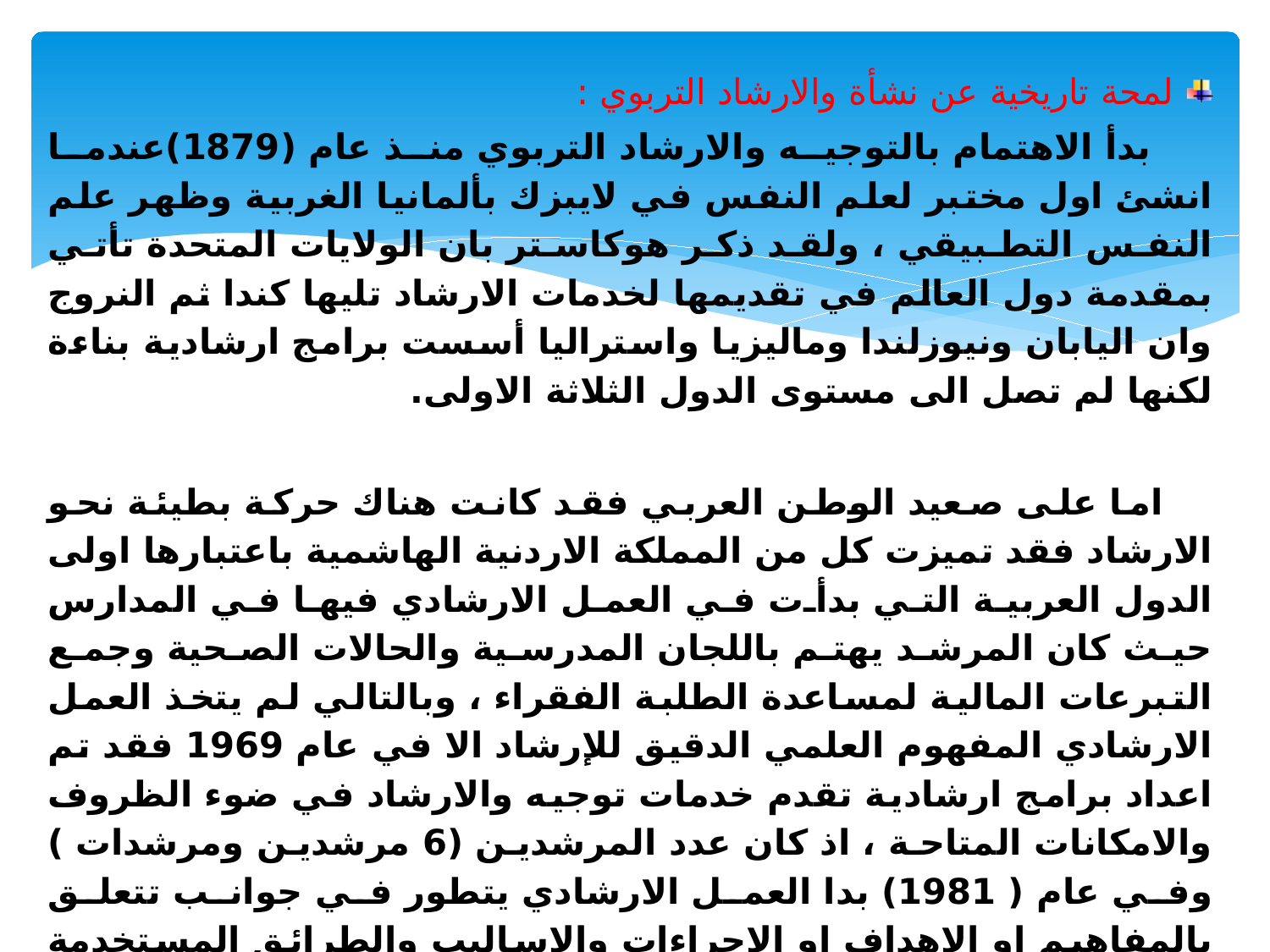

لمحة تاريخية عن نشأة والارشاد التربوي :
     بدأ الاهتمام بالتوجيه والارشاد التربوي منذ عام (1879)عندما انشئ اول مختبر لعلم النفس في لايبزك بألمانيا الغربية وظهر علم النفس التطبيقي ، ولقد ذكر هوكاستر بان الولايات المتحدة تأتي بمقدمة دول العالم في تقديمها لخدمات الارشاد تليها كندا ثم النروج وان اليابان ونيوزلندا وماليزيا واستراليا أسست برامج ارشادية بناءة لكنها لم تصل الى مستوى الدول الثلاثة الاولى.

    اما على صعيد الوطن العربي فقد كانت هناك حركة بطيئة نحو الارشاد فقد تميزت كل من المملكة الاردنية الهاشمية باعتبارها اولى الدول العربية التي بدأت في العمل الارشادي فيها في المدارس حيث كان المرشد يهتم باللجان المدرسية والحالات الصحية وجمع التبرعات المالية لمساعدة الطلبة الفقراء ، وبالتالي لم يتخذ العمل الارشادي المفهوم العلمي الدقيق للإرشاد الا في عام 1969 فقد تم اعداد برامج ارشادية تقدم خدمات توجيه والارشاد في ضوء الظروف والامكانات المتاحة ، اذ كان عدد المرشدين (6 مرشدين ومرشدات ) وفي عام ( 1981) بدا العمل الارشادي يتطور في جوانب تتعلق بالمفاهيم او الاهداف او الاجراءات والاساليب والطرائق المستخدمة وتم تعديل الكثير من اهداف برامج الارشاد التي يروم المرشد الى تحقيقها واصبحت تركز على ثلاث اهداف او انواع  في عملية الارشاد وهي ( نمائي ، وقائي ، علاجي ) .